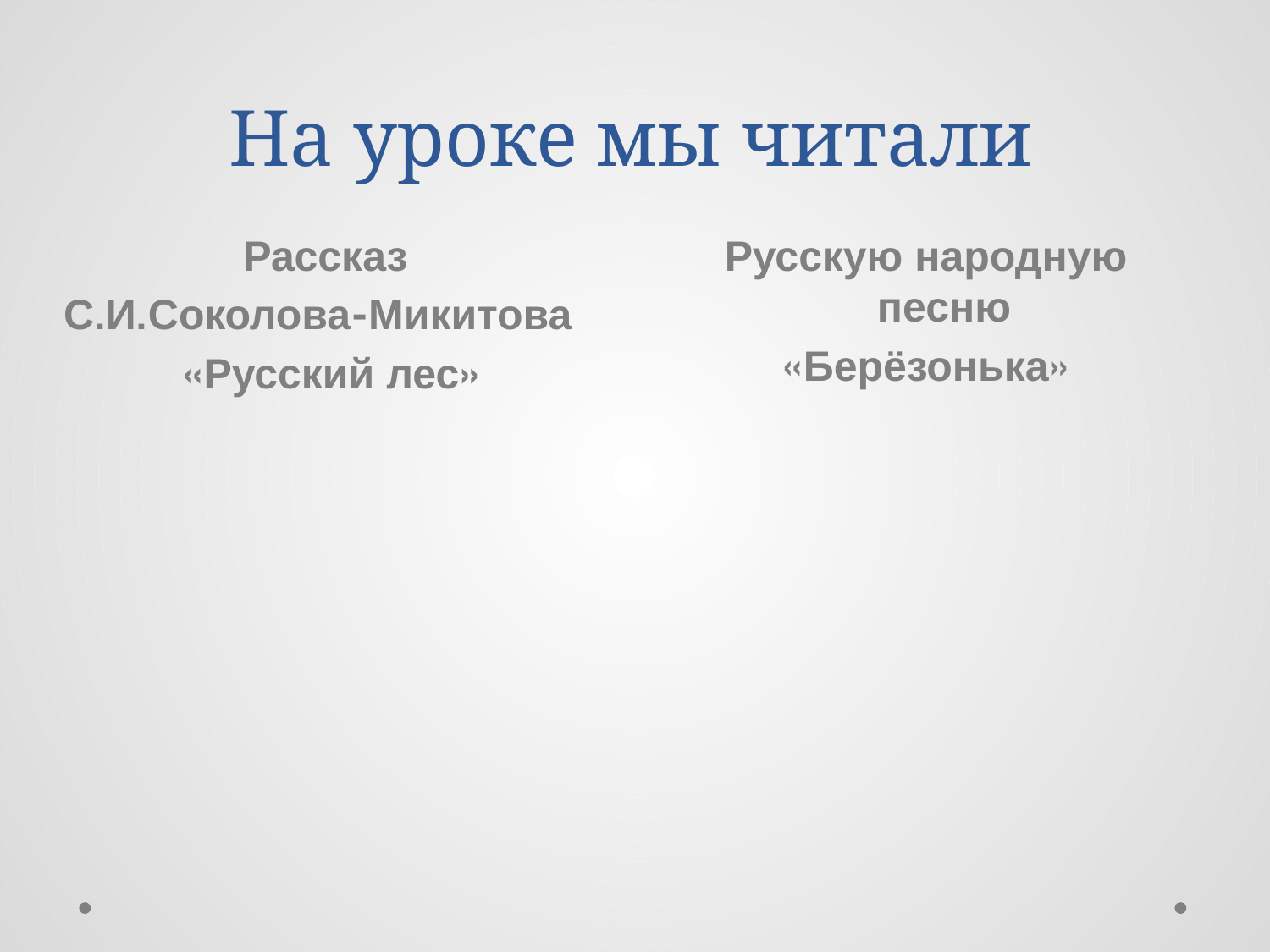

# На уроке мы читали
Рассказ
С.И.Соколова-Микитова
«Русский лес»

Русскую народную песню
«Берёзонька»